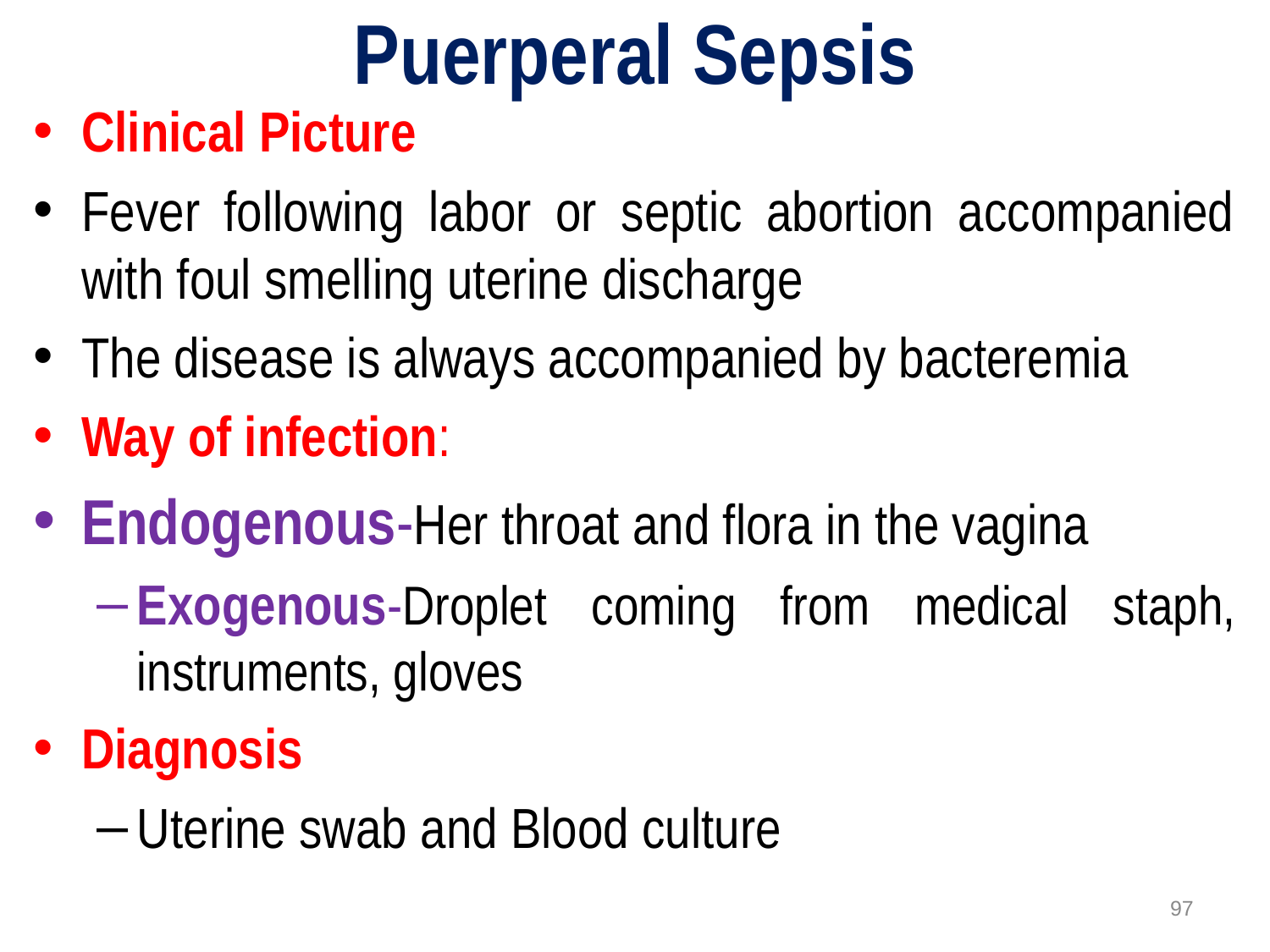

# Puerperal Sepsis
Clinical Picture
Fever following labor or septic abortion accompanied with foul smelling uterine discharge
The disease is always accompanied by bacteremia
Way of infection:
Endogenous-Her throat and flora in the vagina
Exogenous-Droplet coming from medical staph, instruments, gloves
Diagnosis
Uterine swab and Blood culture

97